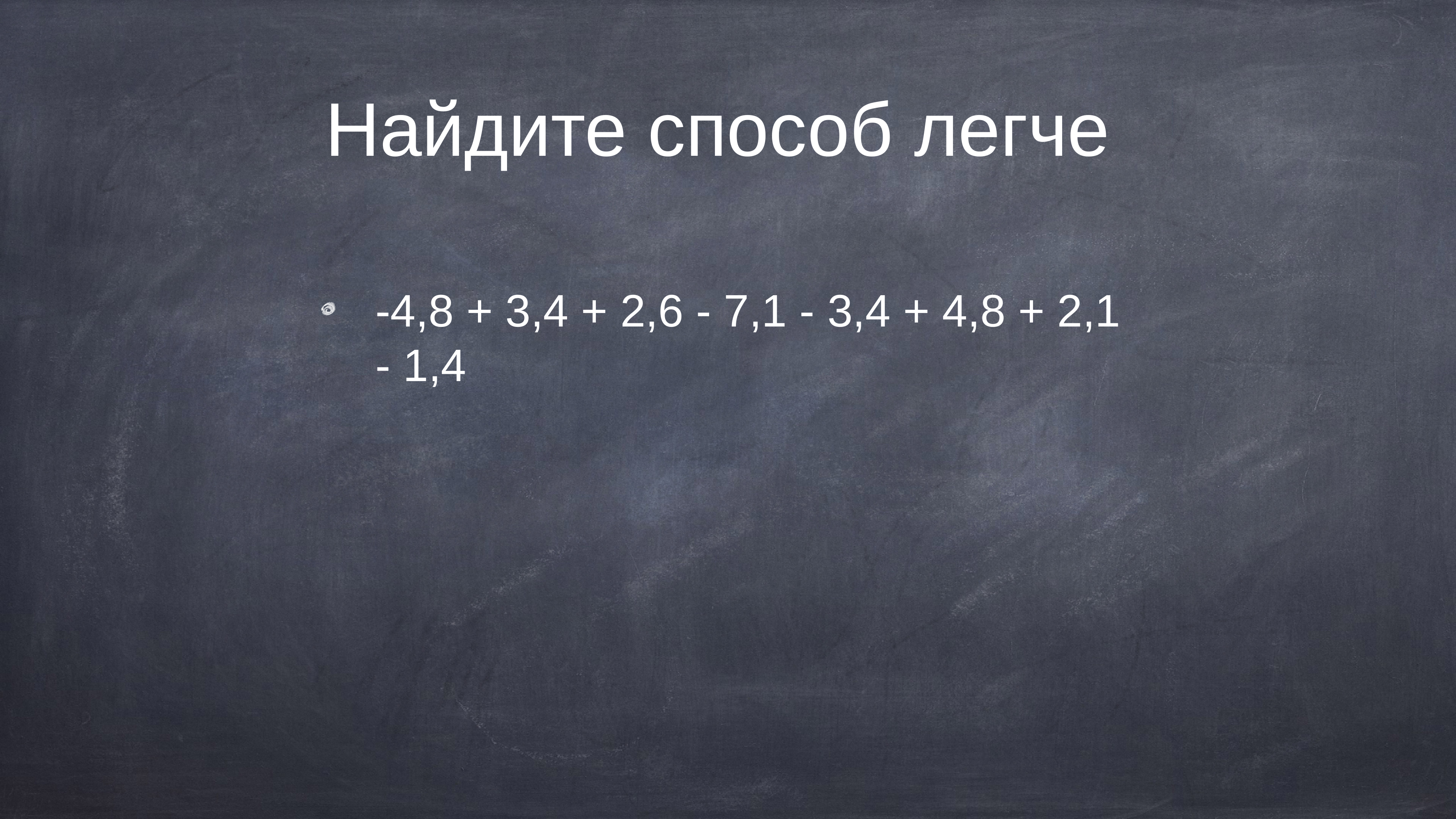

# Найдите способ легче
-4,8 + 3,4 + 2,6 - 7,1 - 3,4 + 4,8 + 2,1 - 1,4